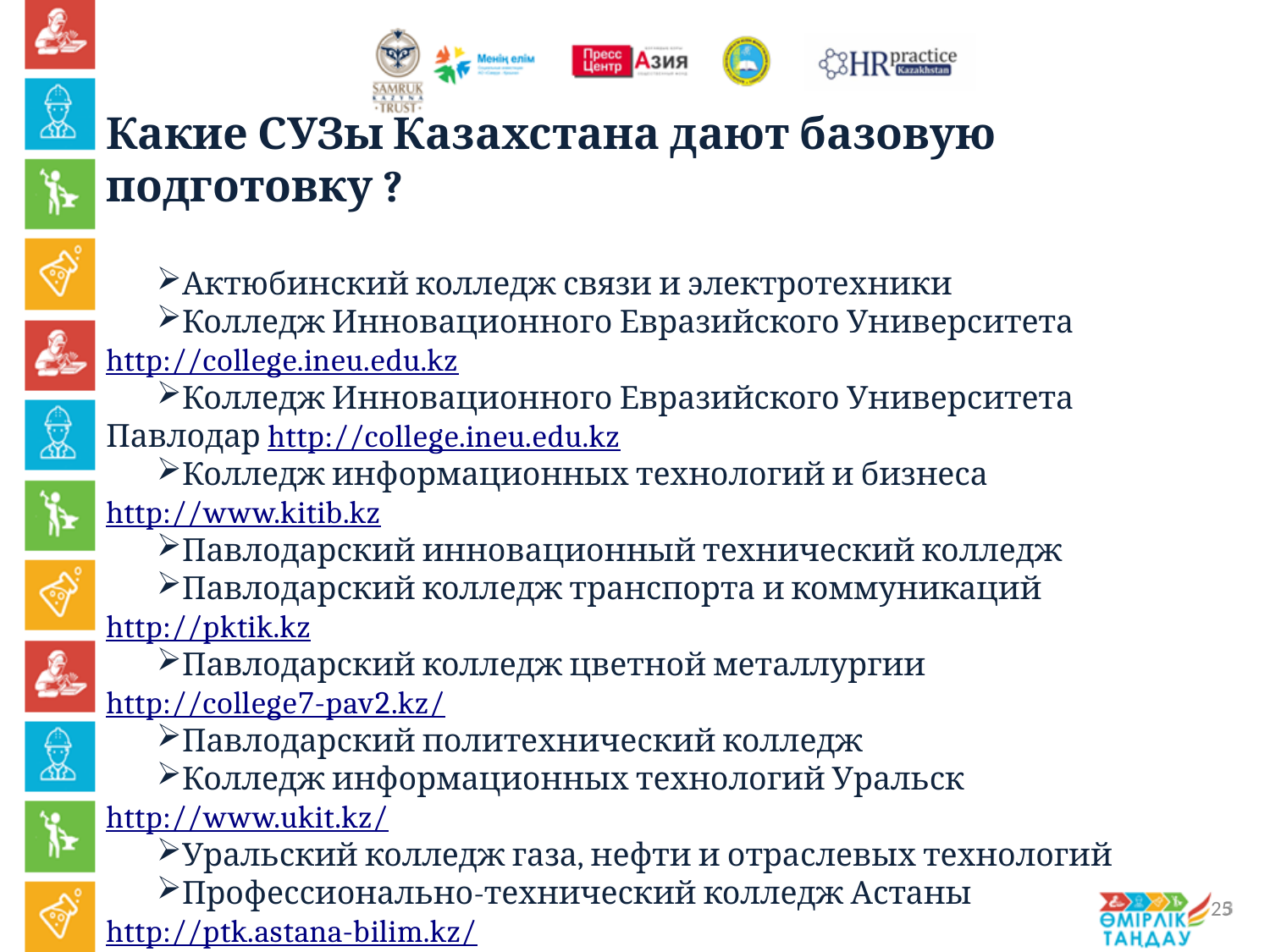

Какие СУЗы Казахстана дают базовую подготовку ?

Актюбинский колледж связи и электротехники
Колледж Инновационного Евразийского Университета http://college.ineu.edu.kz
Колледж Инновационного Евразийского Университета Павлодар http://college.ineu.edu.kz
Колледж информационных технологий и бизнеса http://www.kitib.kz
Павлодарский инновационный технический колледж
Павлодарский колледж транспорта и коммуникаций http://pktik.kz
Павлодарский колледж цветной металлургии http://college7-pav2.kz/
Павлодарский политехнический колледж
Колледж информационных технологий Уральск http://www.ukit.kz/
Уральский колледж газа, нефти и отраслевых технологий
Профессионально-технический колледж Астаны http://ptk.astana-bilim.kz/
Шымкентский колледж транспорта, коммуникаций и новых технологий (ШКТКиНТ)
Западно-Казахстанский инженерно-технологический колледж www.wketc.kz
Колледж информационных технологий Уральск http://www.ukit.kz/
25